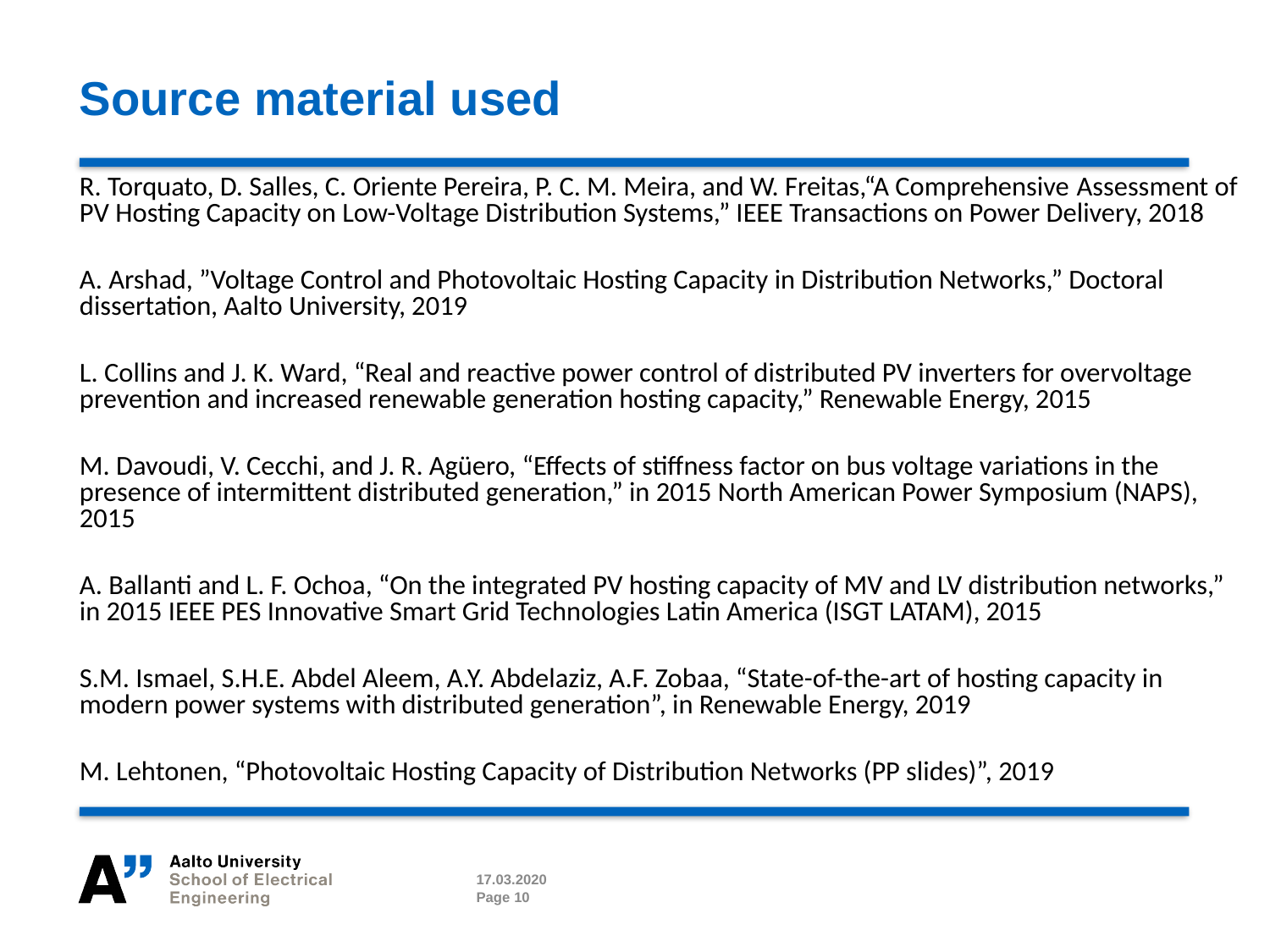

# Source material used
R. Torquato, D. Salles, C. Oriente Pereira, P. C. M. Meira, and W. Freitas,“A Comprehensive Assessment of PV Hosting Capacity on Low-Voltage Distribution Systems,” IEEE Transactions on Power Delivery, 2018

A. Arshad, ”Voltage Control and Photovoltaic Hosting Capacity in Distribution Networks,” Doctoral dissertation, Aalto University, 2019

L. Collins and J. K. Ward, “Real and reactive power control of distributed PV inverters for overvoltage prevention and increased renewable generation hosting capacity,” Renewable Energy, 2015

M. Davoudi, V. Cecchi, and J. R. Agüero, “Effects of stiffness factor on bus voltage variations in the presence of intermittent distributed generation,” in 2015 North American Power Symposium (NAPS), 2015

A. Ballanti and L. F. Ochoa, “On the integrated PV hosting capacity of MV and LV distribution networks,” in 2015 IEEE PES Innovative Smart Grid Technologies Latin America (ISGT LATAM), 2015

S.M. Ismael, S.H.E. Abdel Aleem, A.Y. Abdelaziz, A.F. Zobaa, “State-of-the-art of hosting capacity in modern power systems with distributed generation”, in Renewable Energy, 2019

M. Lehtonen, “Photovoltaic Hosting Capacity of Distribution Networks (PP slides)”, 2019

17.03.2020
Page 10